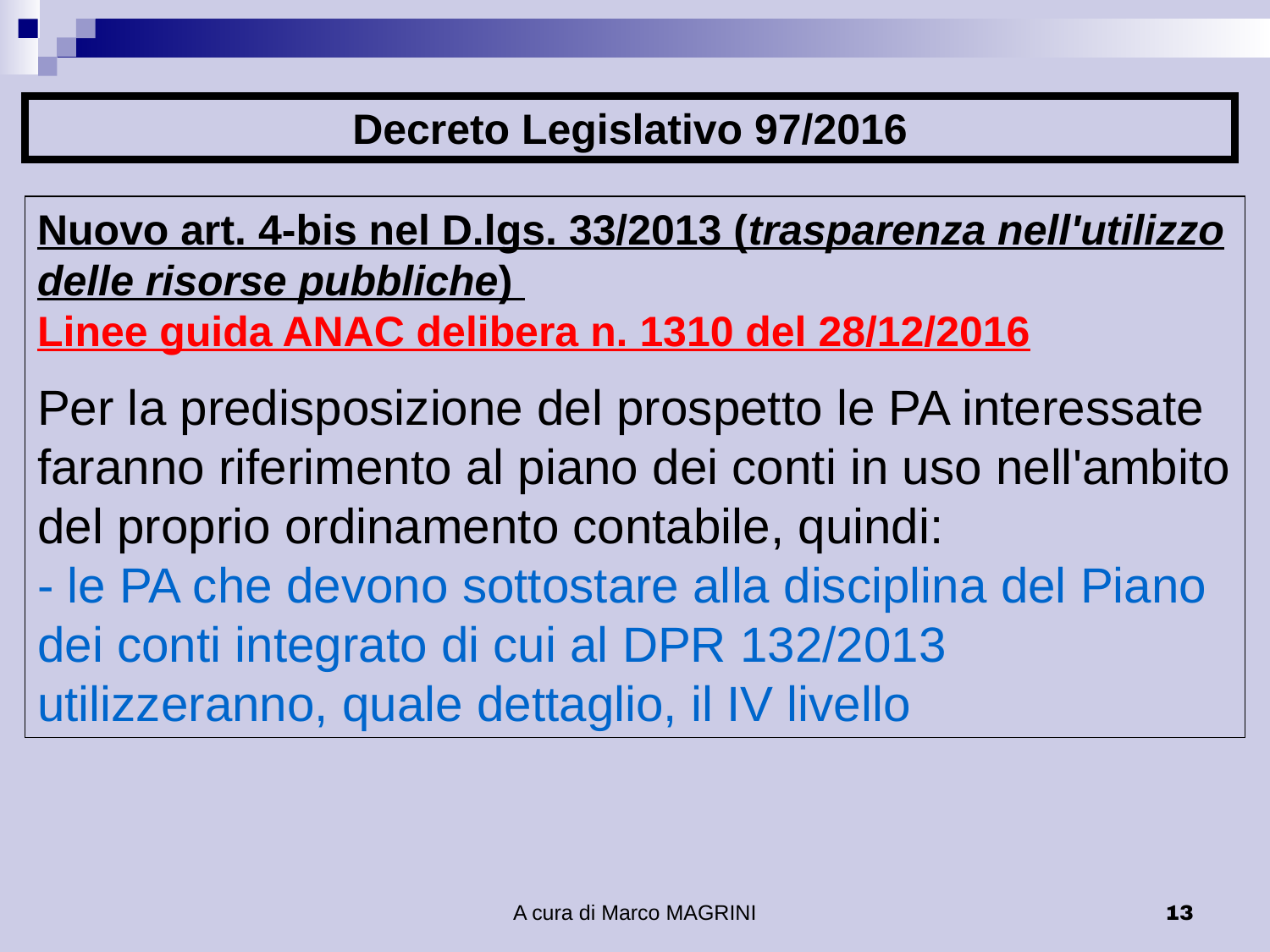

Decreto Legislativo 97/2016
Nuovo art. 4-bis nel D.lgs. 33/2013 (trasparenza nell'utilizzo delle risorse pubbliche)
Linee guida ANAC delibera n. 1310 del 28/12/2016

Per la predisposizione del prospetto le PA interessate faranno riferimento al piano dei conti in uso nell'ambito del proprio ordinamento contabile, quindi:
- le PA che devono sottostare alla disciplina del Piano dei conti integrato di cui al DPR 132/2013 utilizzeranno, quale dettaglio, il IV livello

A cura di Marco MAGRINI
13